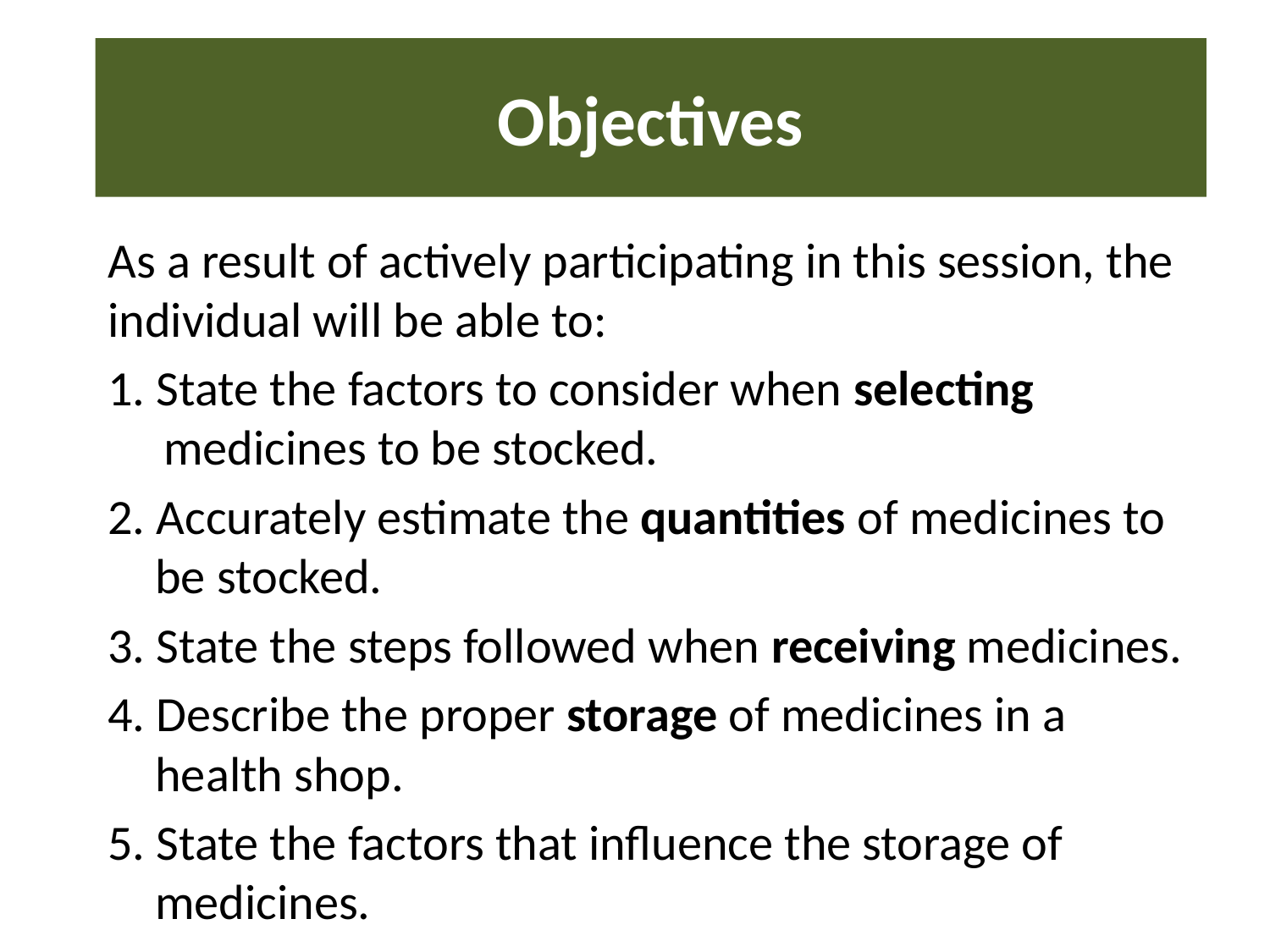

# Objectives
As a result of actively participating in this session, the individual will be able to:
1. State the factors to consider when selecting medicines to be stocked.
2. Accurately estimate the quantities of medicines to be stocked.
3. State the steps followed when receiving medicines.
4. Describe the proper storage of medicines in a health shop.
5. State the factors that influence the storage of medicines.